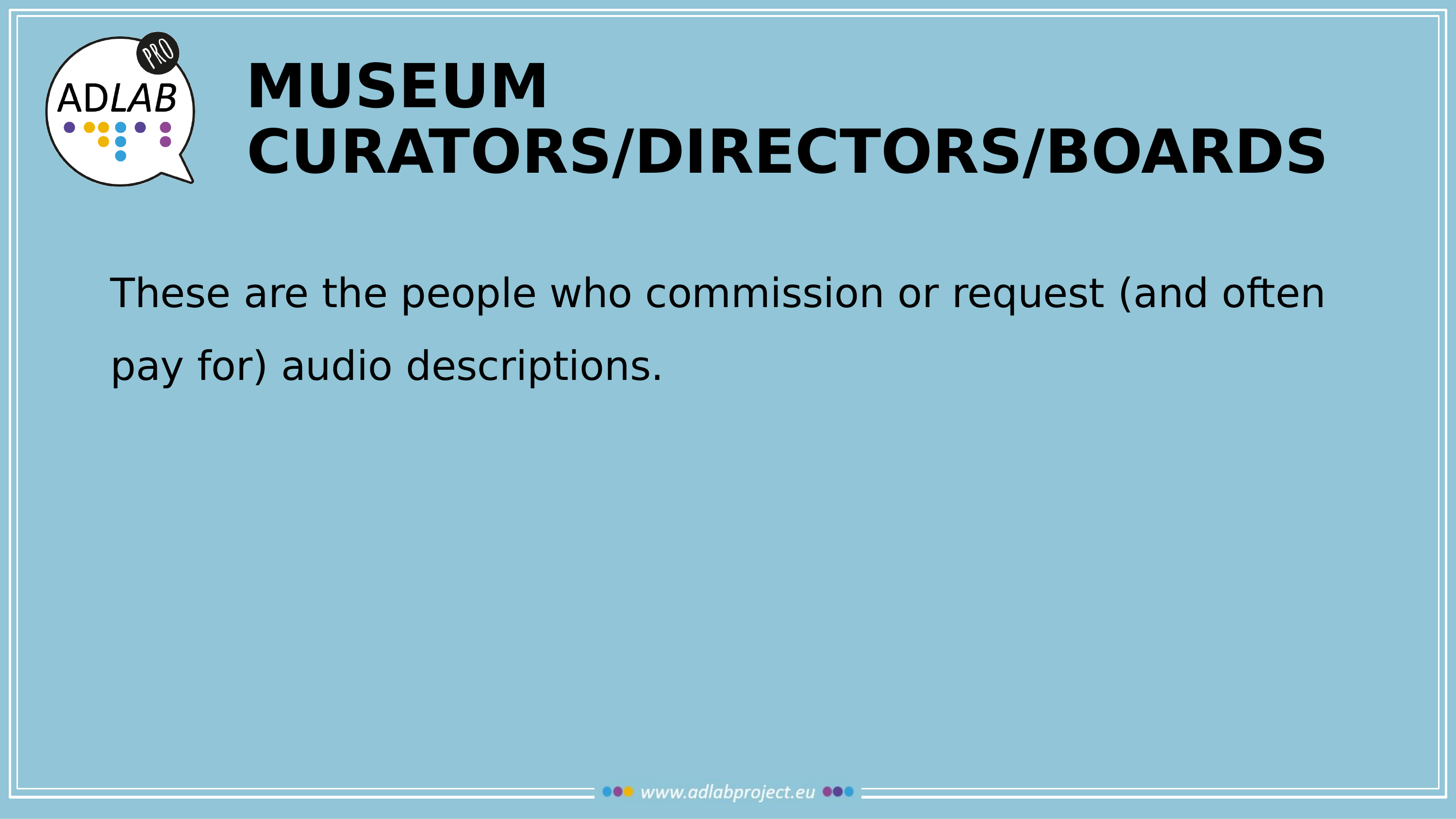

MUSEUM  CURATORS/DIRECTORS/BOARDS
These are the people who commission or request (and often  pay for) audio descriptions.